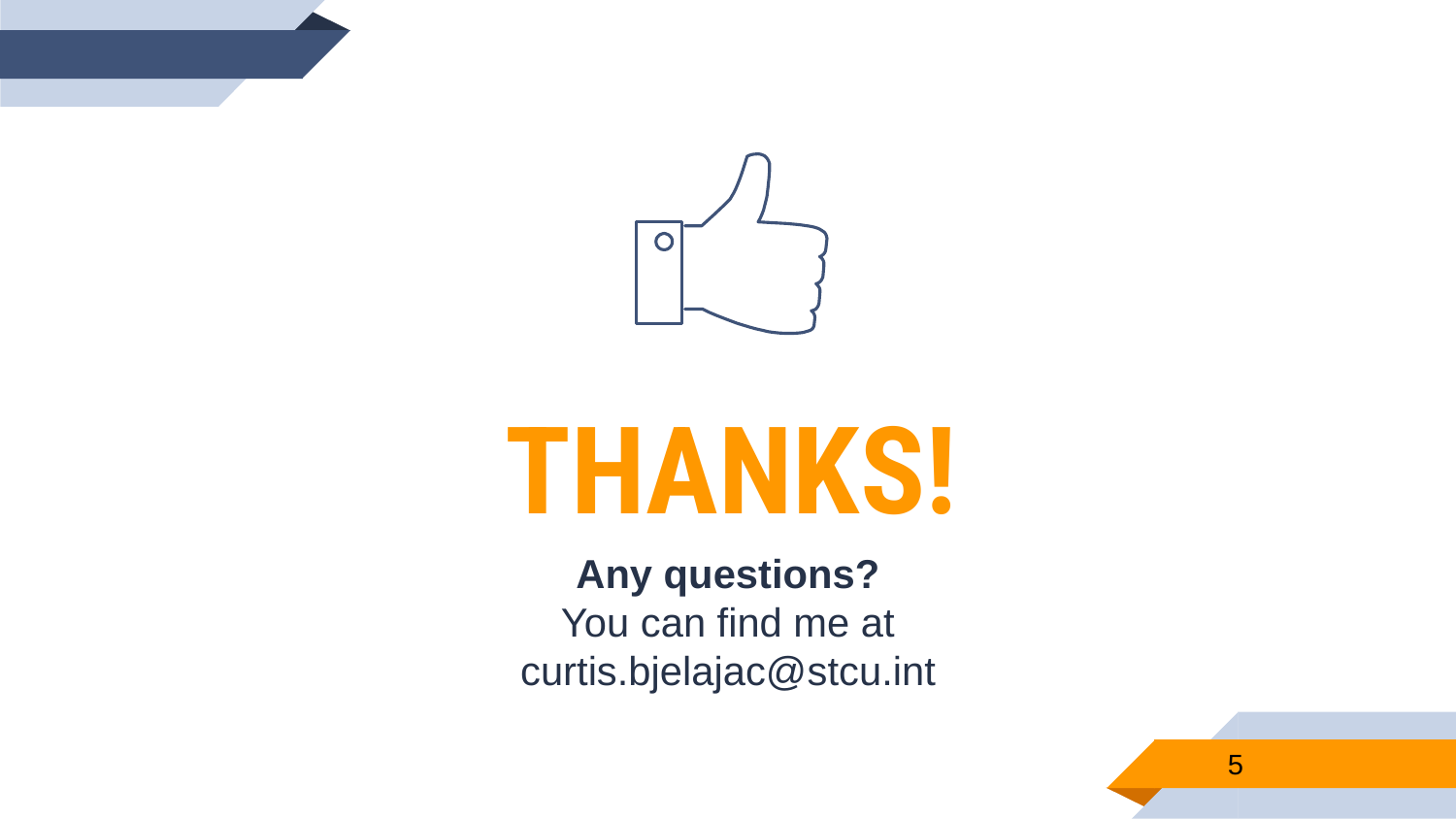

THANKS!
Any questions?
You can find me at
curtis.bjelajac@stcu.int
5